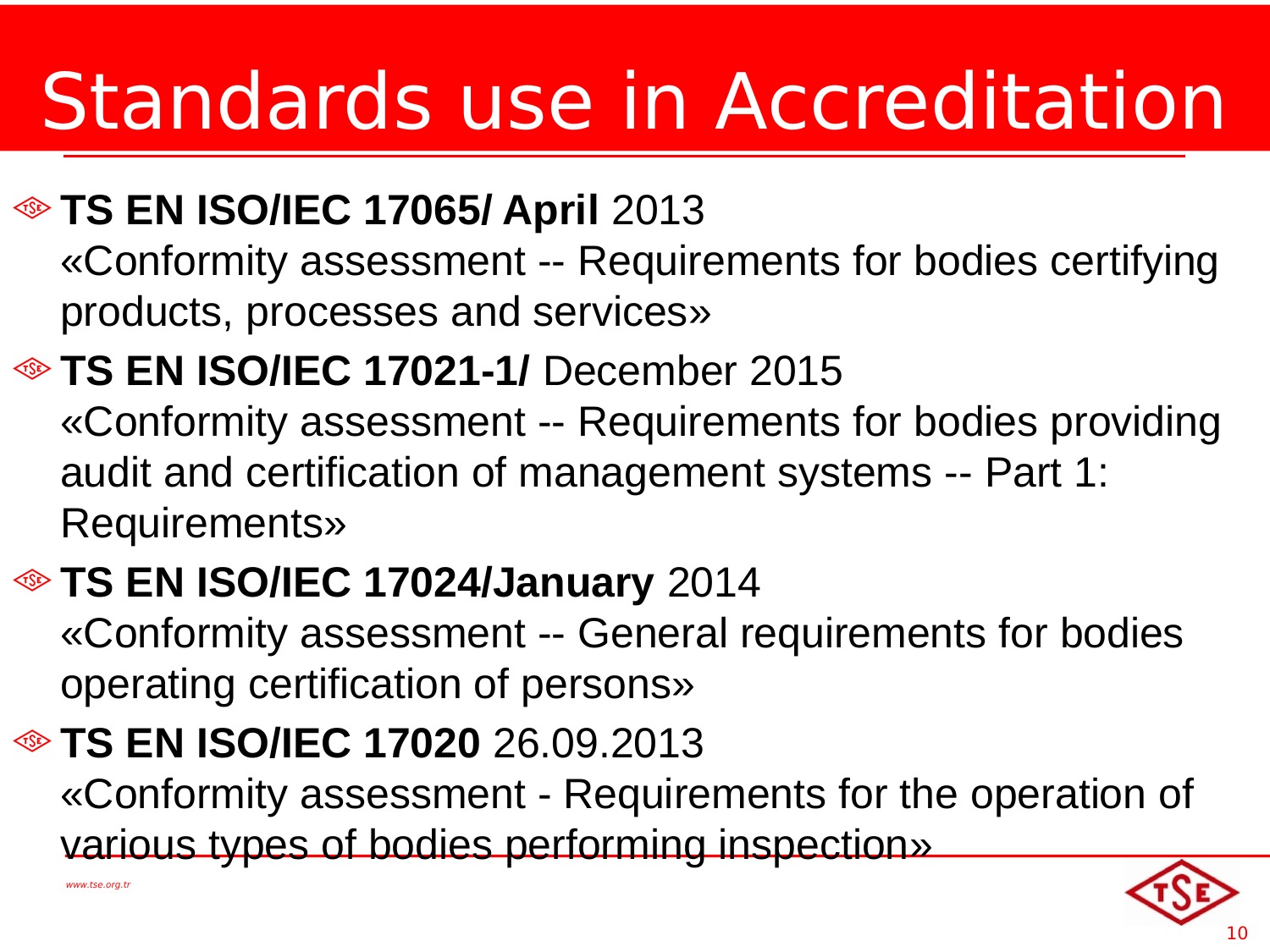

# Standards use in Accreditation
TS EN ISO/IEC 17065/ April 2013
«Conformity assessment -- Requirements for bodies certifying products, processes and services»
TS EN ISO/IEC 17021-1/ December 2015
«Conformity assessment -- Requirements for bodies providing audit and certification of management systems -- Part 1: Requirements»
TS EN ISO/IEC 17024/January 2014
«Conformity assessment -- General requirements for bodies operating certification of persons»
TS EN ISO/IEC 17020 26.09.2013
«Conformity assessment - Requirements for the operation of various types of bodies performing inspection»

www.tse.org.tr
10